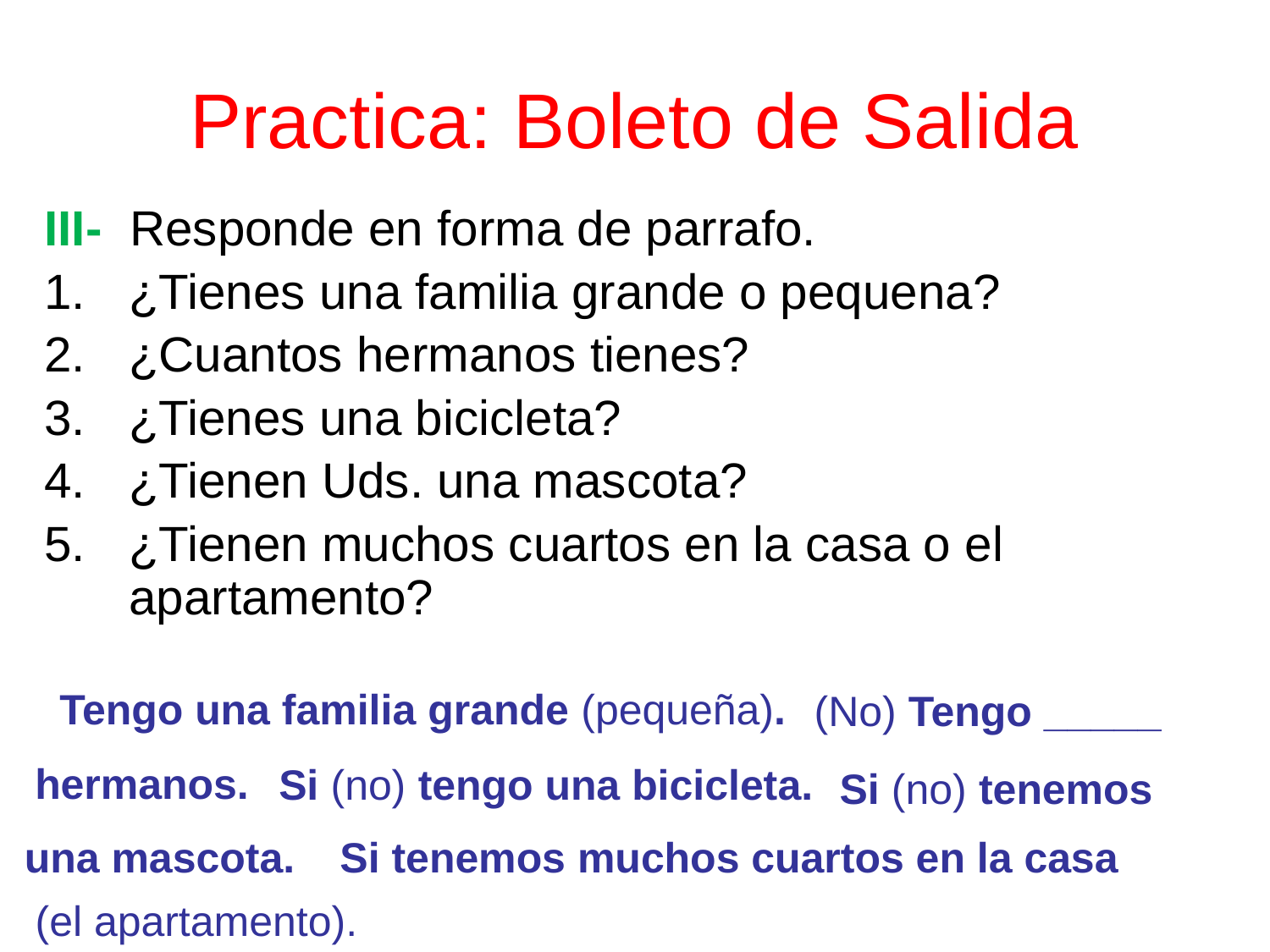

# Practica: Boleto de Salida
III-  Responde en forma de parrafo.
¿Tienes una familia grande o pequena?
¿Cuantos hermanos tienes?
¿Tienes una bicicleta?
¿Tienen Uds. una mascota?
¿Tienen muchos cuartos en la casa o el apartamento?
Tengo una familia grande (pequeña).
(No) Tengo _____
hermanos.
Si (no) tengo una bicicleta.
Si (no) tenemos
una mascota.
Si tenemos muchos cuartos en la casa
(el apartamento).